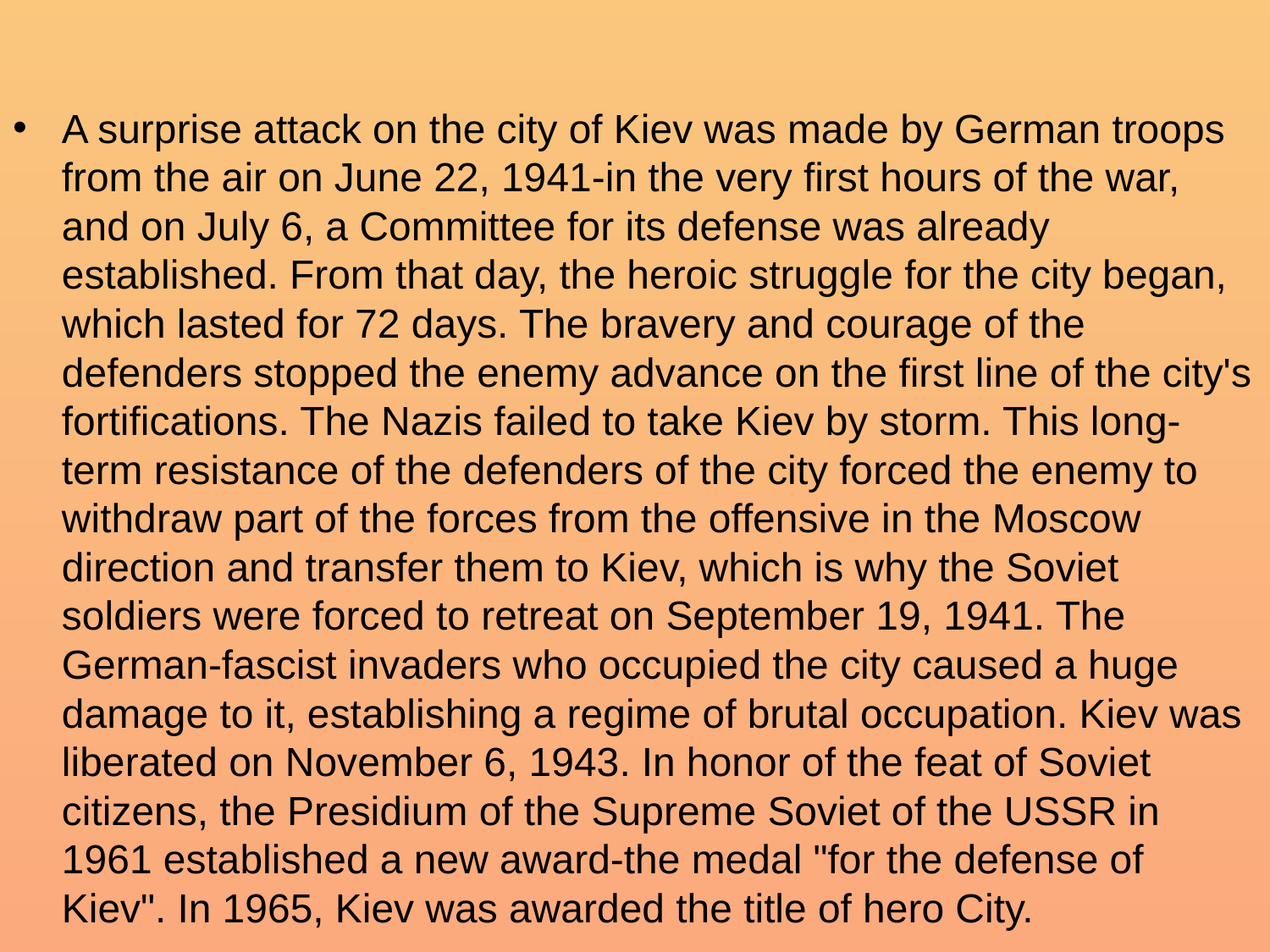

A surprise attack on the city of Kiev was made by German troops from the air on June 22, 1941-in the very first hours of the war, and on July 6, a Committee for its defense was already established. From that day, the heroic struggle for the city began, which lasted for 72 days. The bravery and courage of the defenders stopped the enemy advance on the first line of the city's fortifications. The Nazis failed to take Kiev by storm. This long-term resistance of the defenders of the city forced the enemy to withdraw part of the forces from the offensive in the Moscow direction and transfer them to Kiev, which is why the Soviet soldiers were forced to retreat on September 19, 1941. The German-fascist invaders who occupied the city caused a huge damage to it, establishing a regime of brutal occupation. Kiev was liberated on November 6, 1943. In honor of the feat of Soviet citizens, the Presidium of the Supreme Soviet of the USSR in 1961 established a new award-the medal "for the defense of Kiev". In 1965, Kiev was awarded the title of hero City.